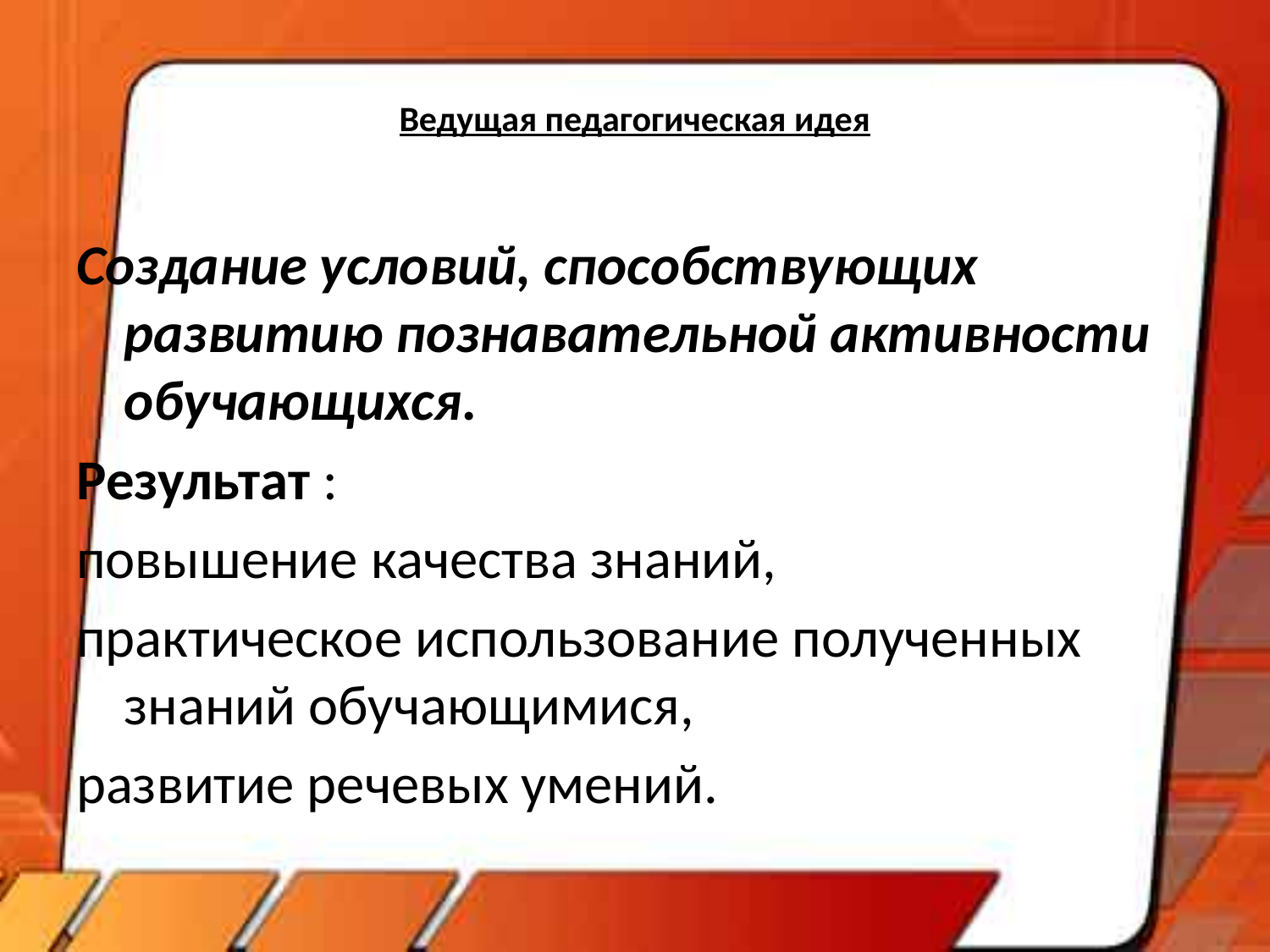

# Ведущая педагогическая идея
Создание условий, способствующих развитию познавательной активности обучающихся.
Результат :
повышение качества знаний,
практическое использование полученных знаний обучающимися,
развитие речевых умений.